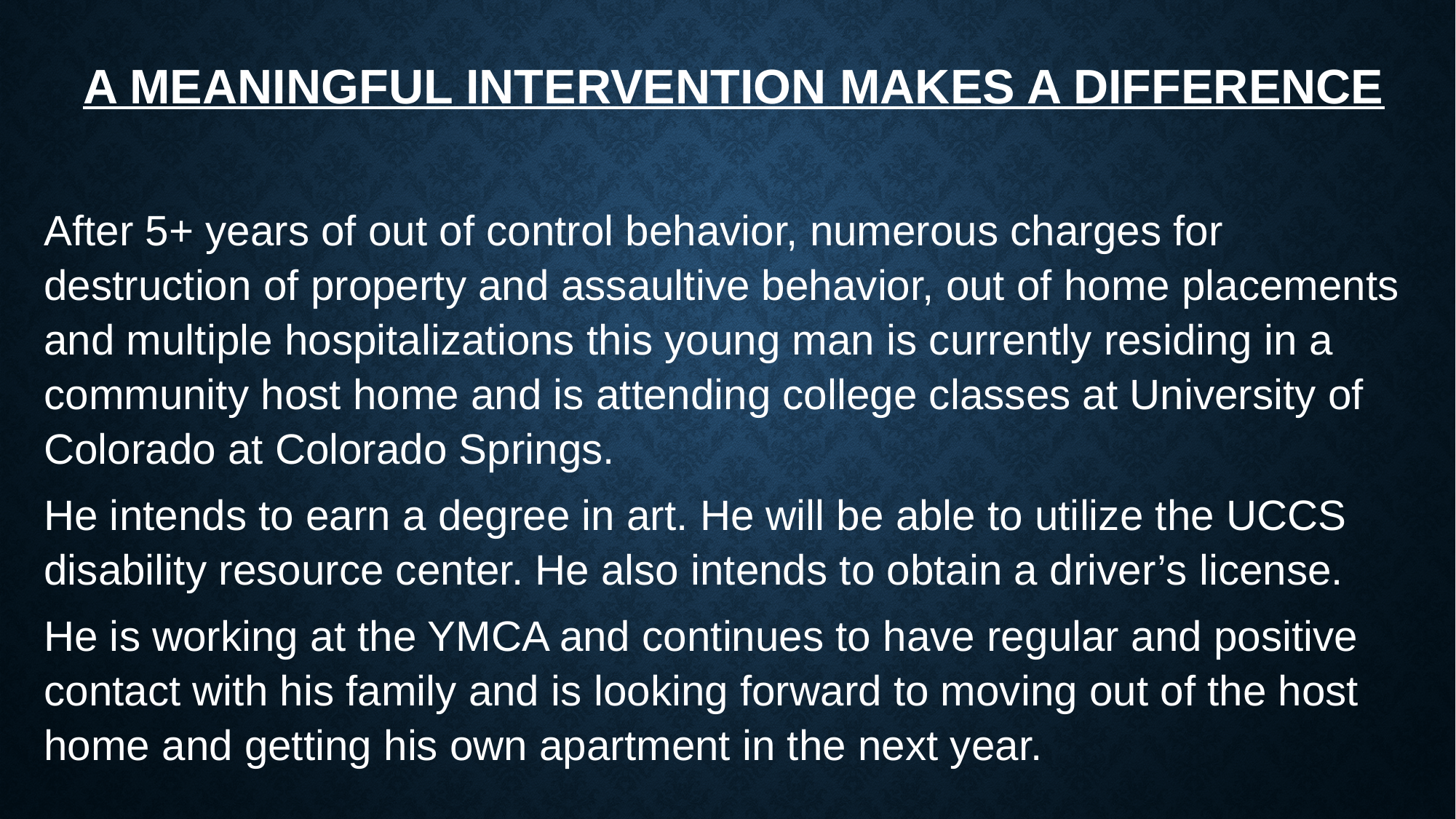

A MEANINGFUL INTERVENTION MAKES A DIFFERENCE

After 5+ years of out of control behavior, numerous charges for destruction of property and assaultive behavior, out of home placements and multiple hospitalizations this young man is currently residing in a community host home and is attending college classes at University of Colorado at Colorado Springs.
He intends to earn a degree in art. He will be able to utilize the UCCS disability resource center. He also intends to obtain a driver’s license.
He is working at the YMCA and continues to have regular and positive contact with his family and is looking forward to moving out of the host home and getting his own apartment in the next year.